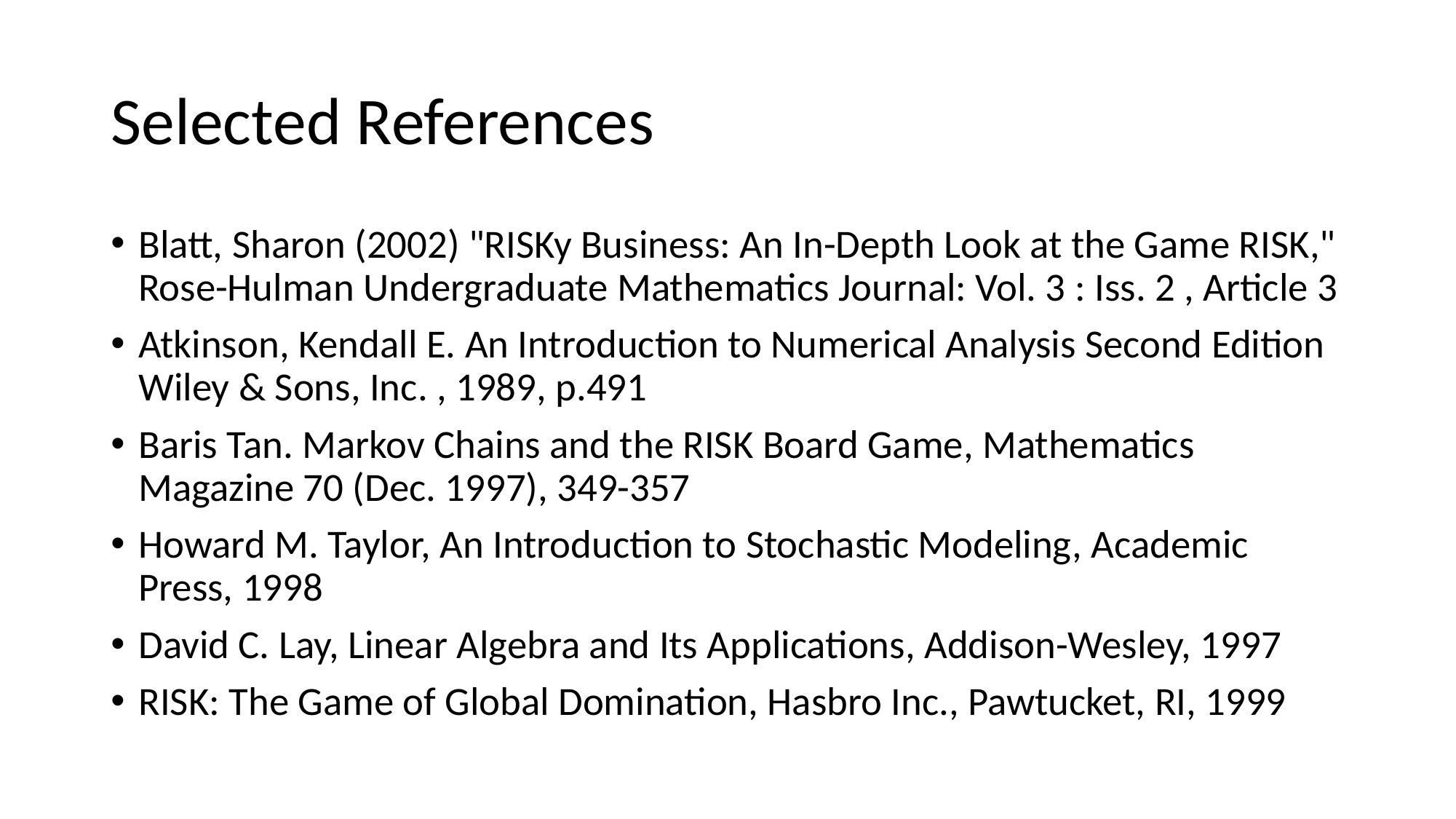

# Selected References
Blatt, Sharon (2002) "RISKy Business: An In-Depth Look at the Game RISK," Rose-Hulman Undergraduate Mathematics Journal: Vol. 3 : Iss. 2 , Article 3
Atkinson, Kendall E. An Introduction to Numerical Analysis Second Edition Wiley & Sons, Inc. , 1989, p.491
Baris Tan. Markov Chains and the RISK Board Game, Mathematics Magazine 70 (Dec. 1997), 349-357
Howard M. Taylor, An Introduction to Stochastic Modeling, Academic Press, 1998
David C. Lay, Linear Algebra and Its Applications, Addison-Wesley, 1997
RISK: The Game of Global Domination, Hasbro Inc., Pawtucket, RI, 1999